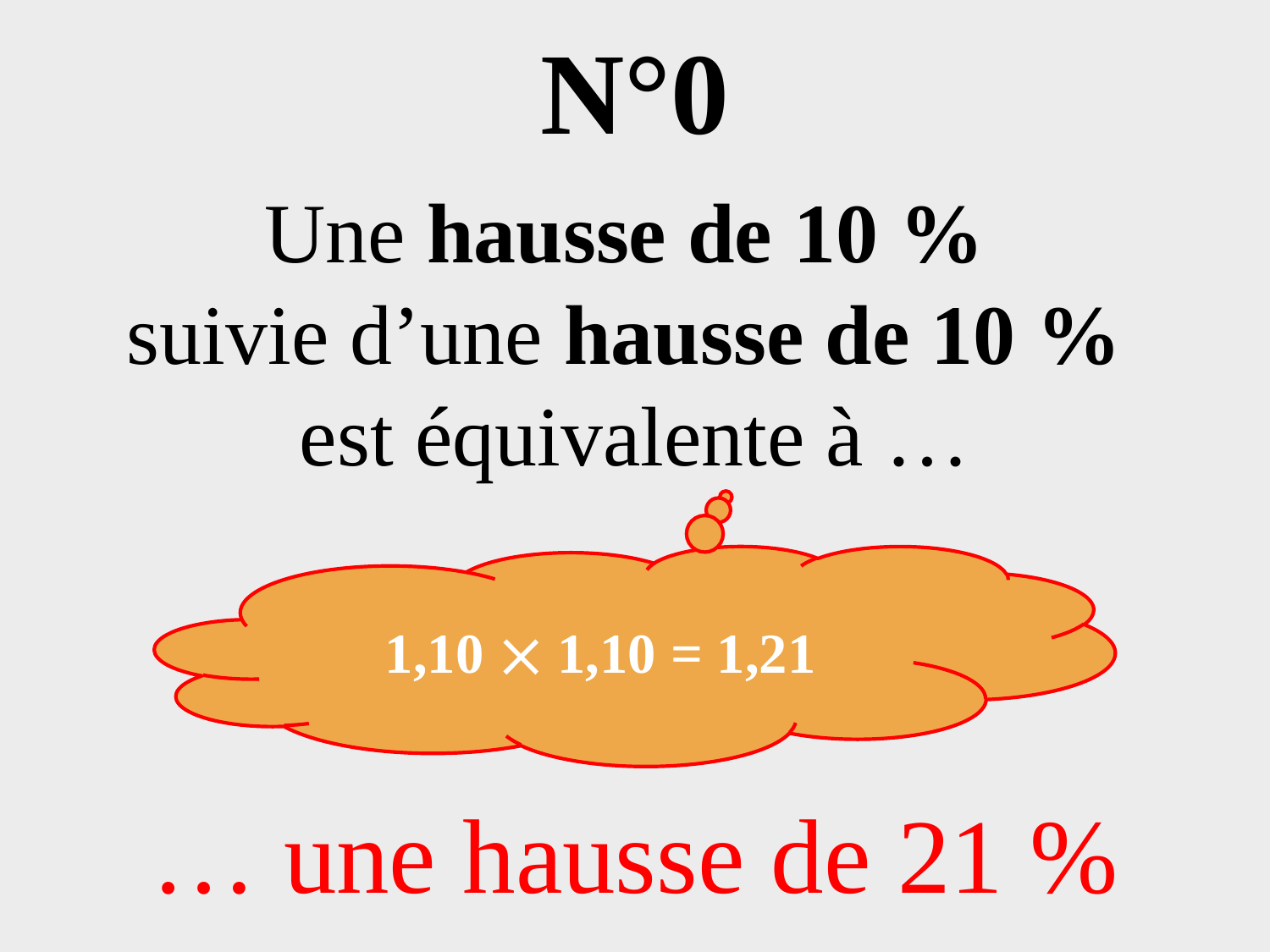

# N°0
Une hausse de 10 %
suivie d’une hausse de 10 %
est équivalente à …

… une hausse de 21 %
1,10 × 1,10 = 1,21